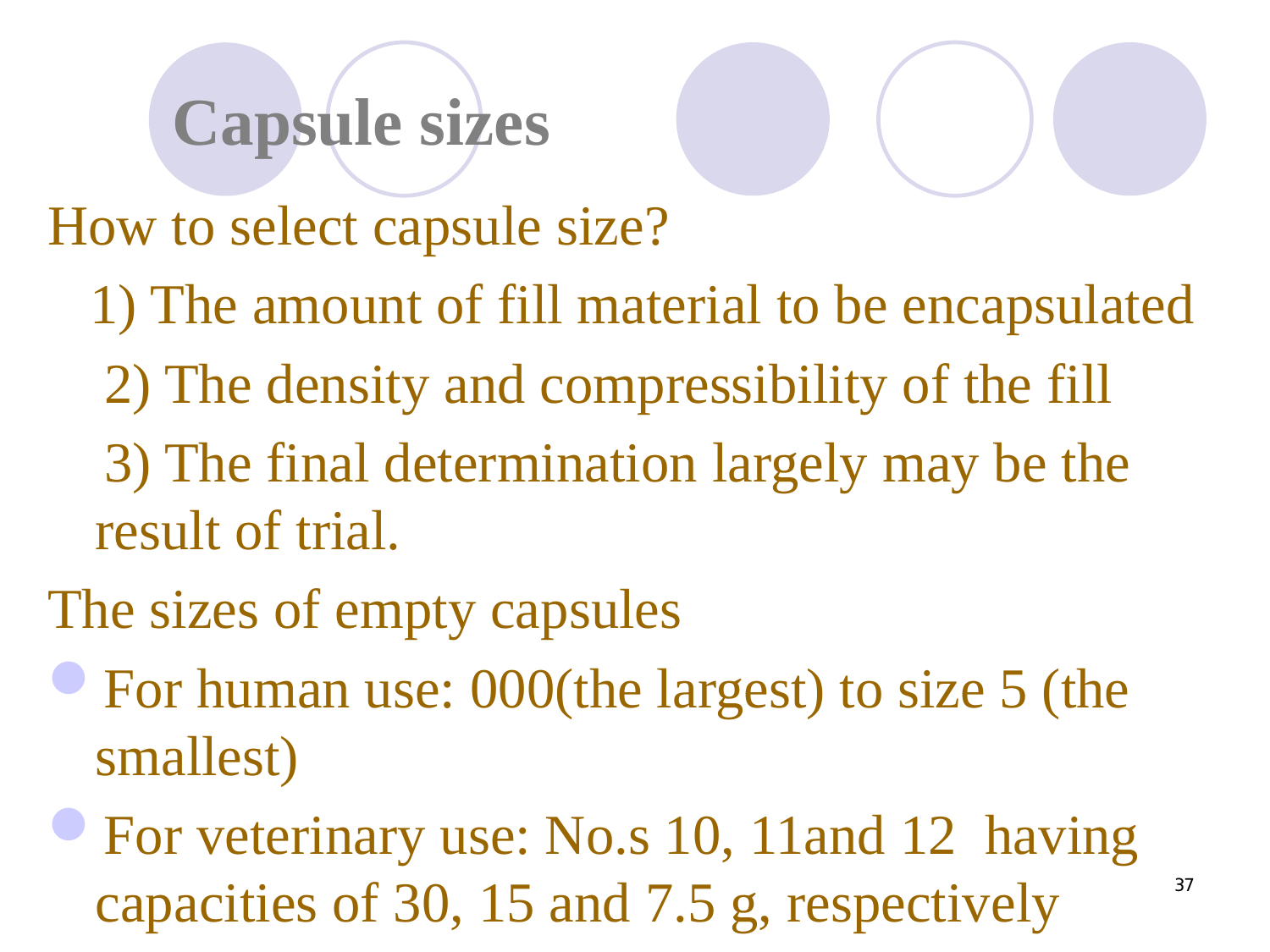

# Capsule sizes
How to select capsule size?
   1) The amount of fill material to be encapsulated
    2) The density and compressibility of the fill
    3) The final determination largely may be the result of trial.
The sizes of empty capsules
For human use: 000(the largest) to size 5 (the smallest)
For veterinary use: No.s 10, 11and 12  having capacities of 30, 15 and 7.5 g, respectively
37